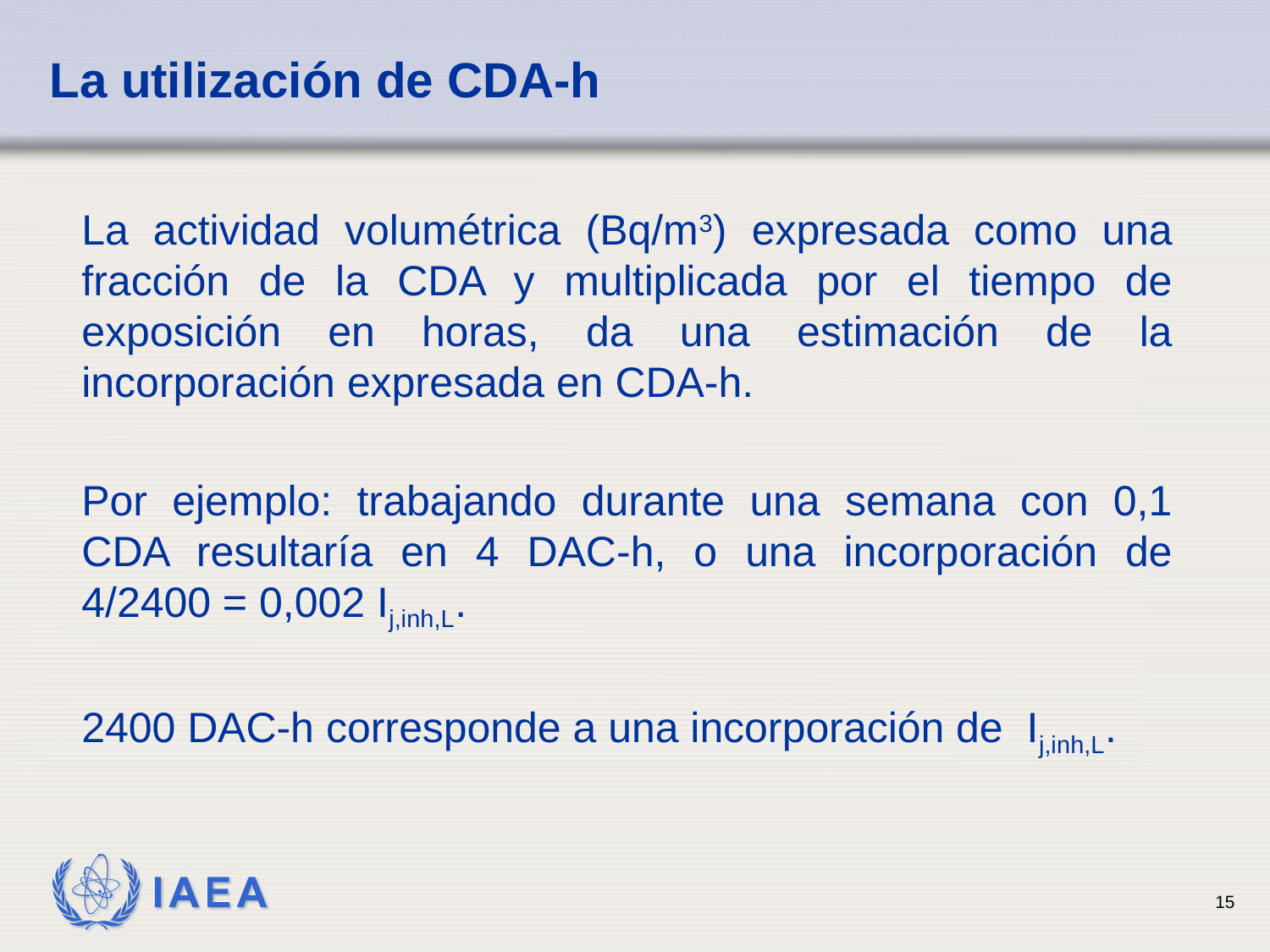

# La utilización de CDA-h
La actividad volumétrica (Bq/m3) expresada como una fracción de la CDA y multiplicada por el tiempo de exposición en horas, da una estimación de la incorporación expresada en CDA-h.

Por ejemplo: trabajando durante una semana con 0,1 CDA resultaría en 4 DAC-h, o una incorporación de 4/2400 = 0,002 Ij,inh,L.

2400 DAC-h corresponde a una incorporación de  Ij,inh,L.
15